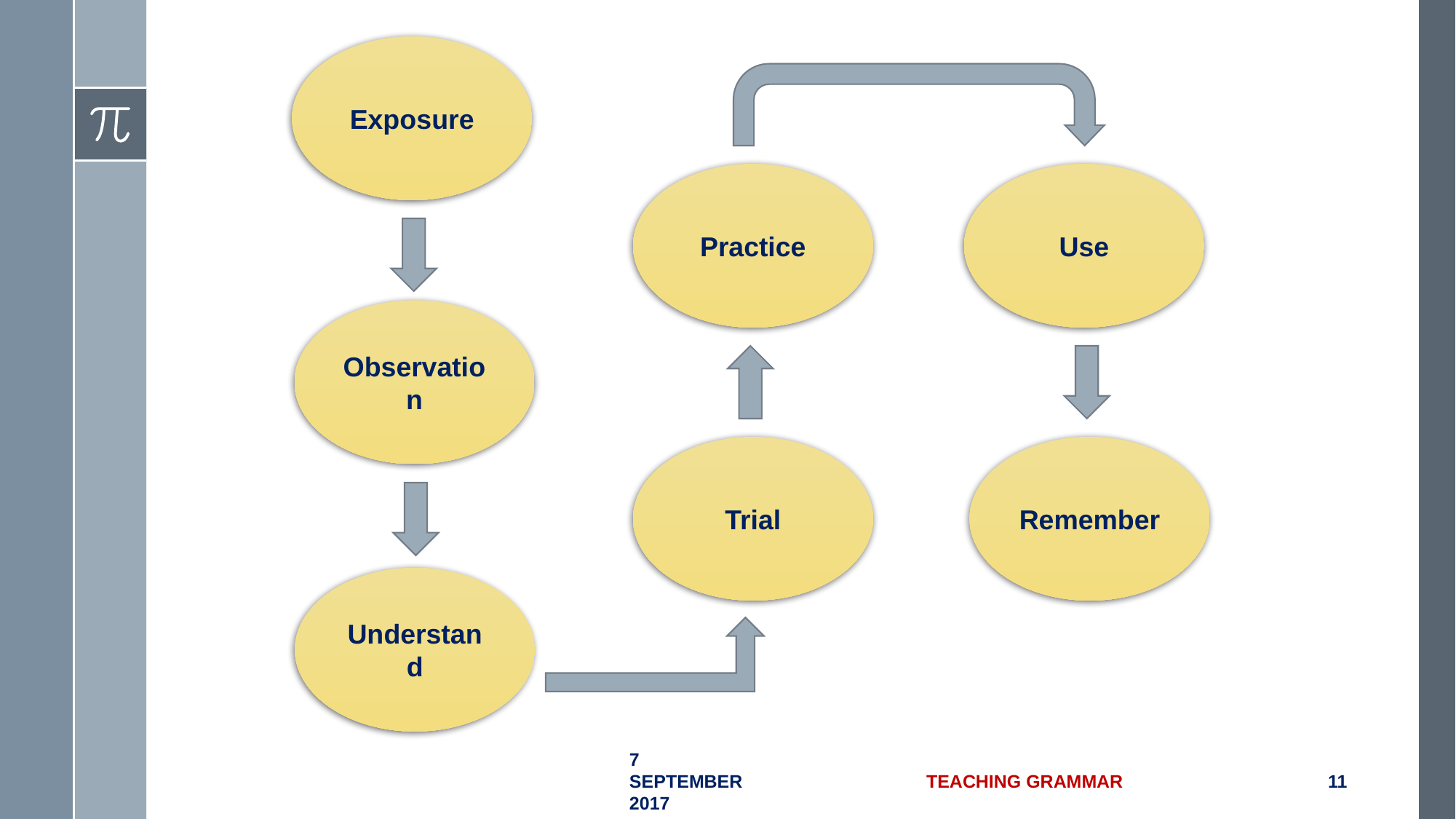

Exposure

Practice
Use

Observation

Trial
Remember

Understand

7 September 2017
Teaching Grammar
11